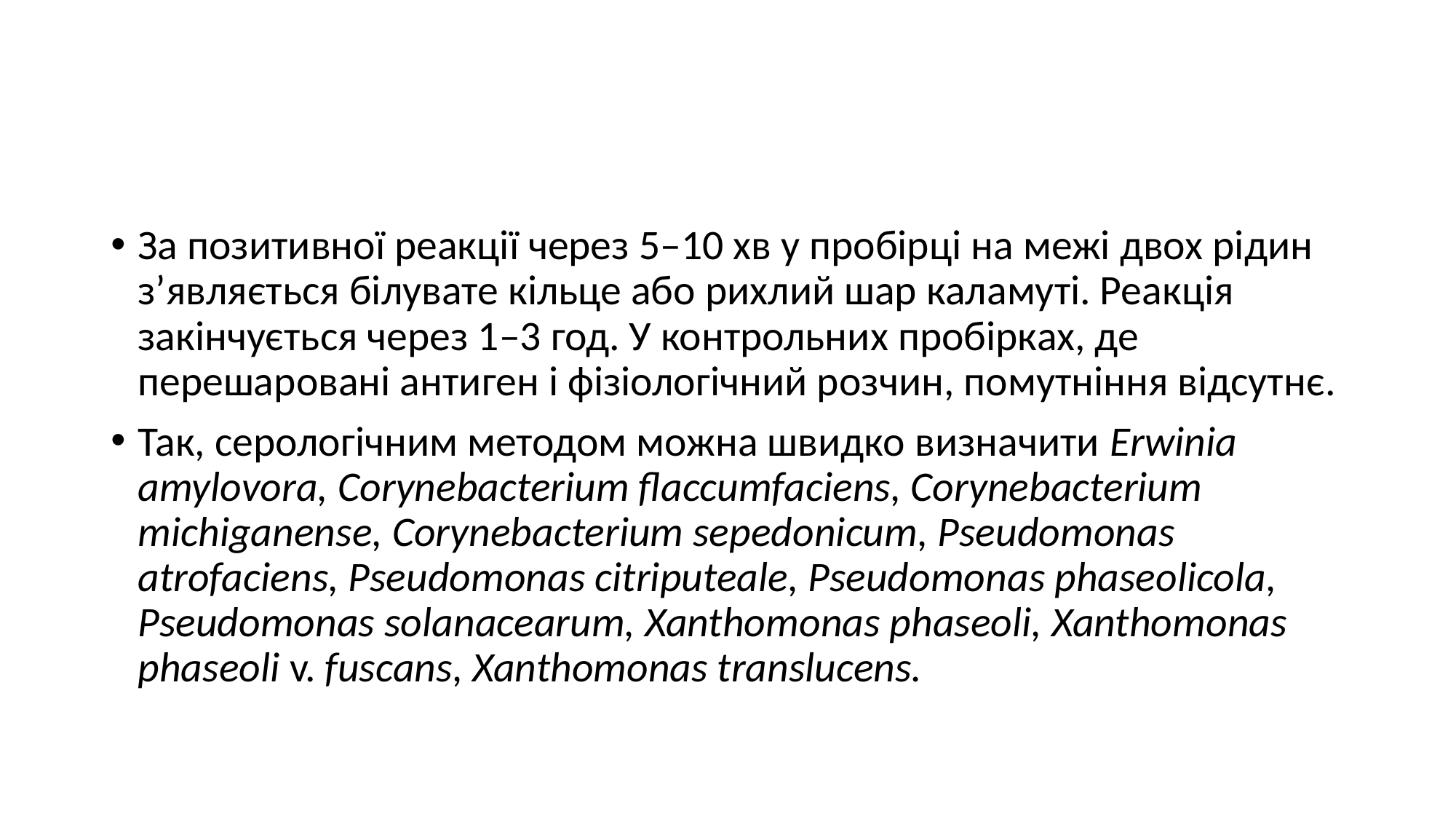

#
За позитивної реакції через 5–10 хв у пробірці на межі двох рідин з’являється білувате кільце або рихлий шар каламуті. Реакція закінчується через 1–3 год. У контрольних пробірках, де перешаровані антиген і фізіологічний розчин, помутніння відсутнє.
Так, серологічним методом можна швидко визначити Erwinia amylovora, Corynebacterium flaccumfaciens, Corynebacterium michiganense, Corynebacterium sepedonicum, Pseudomonas atrofaciens, Pseudomonas citriputeale, Pseudomonas phaseolicola, Pseudomonas solanacearum, Xanthomonas phaseoli, Xanthomonas phaseoli v. fuscans, Xanthomonas translucens.